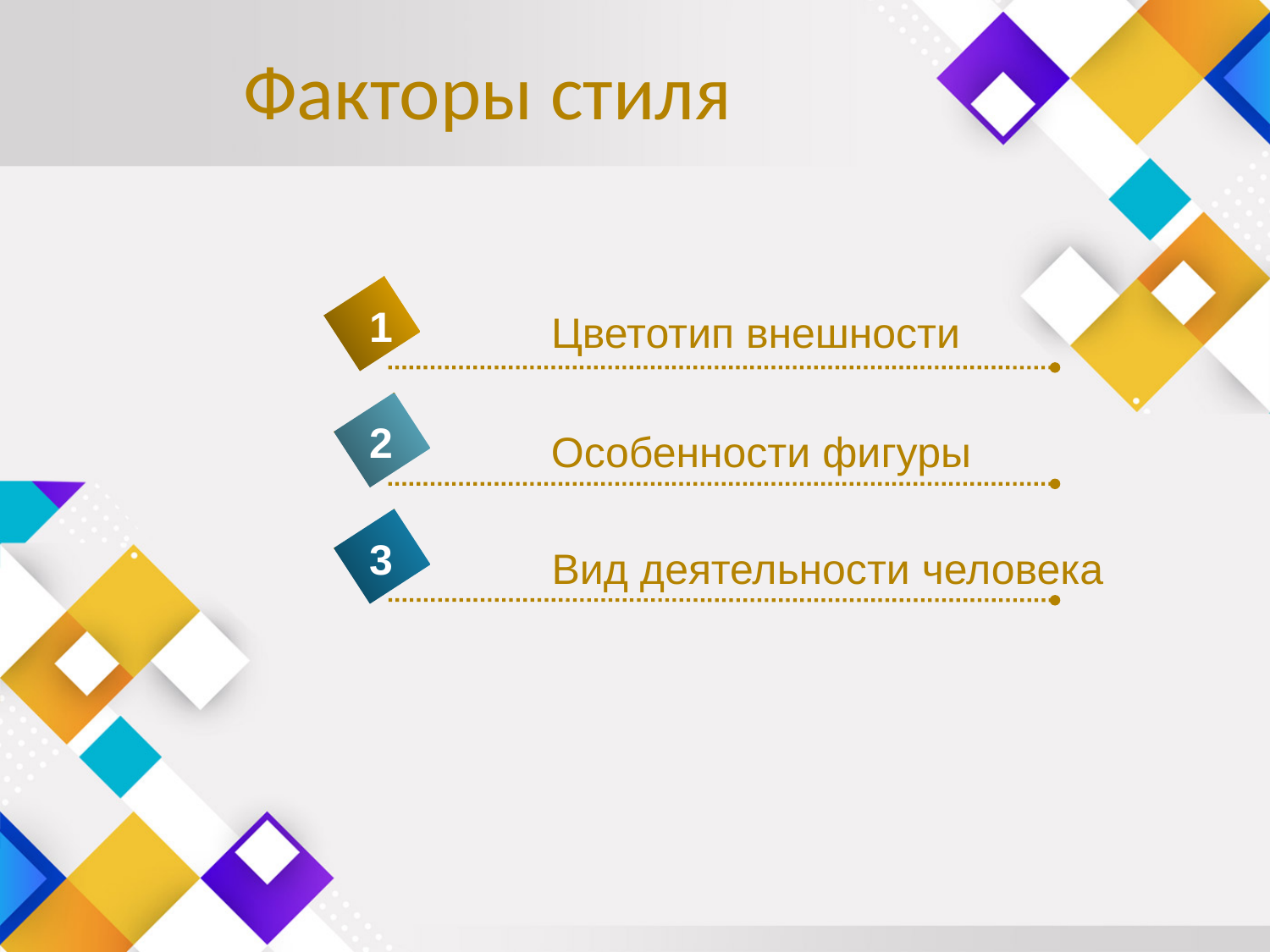

# Факторы стиля

1
Цветотип внешности

2
Особенности фигуры

3
Вид деятельности человека